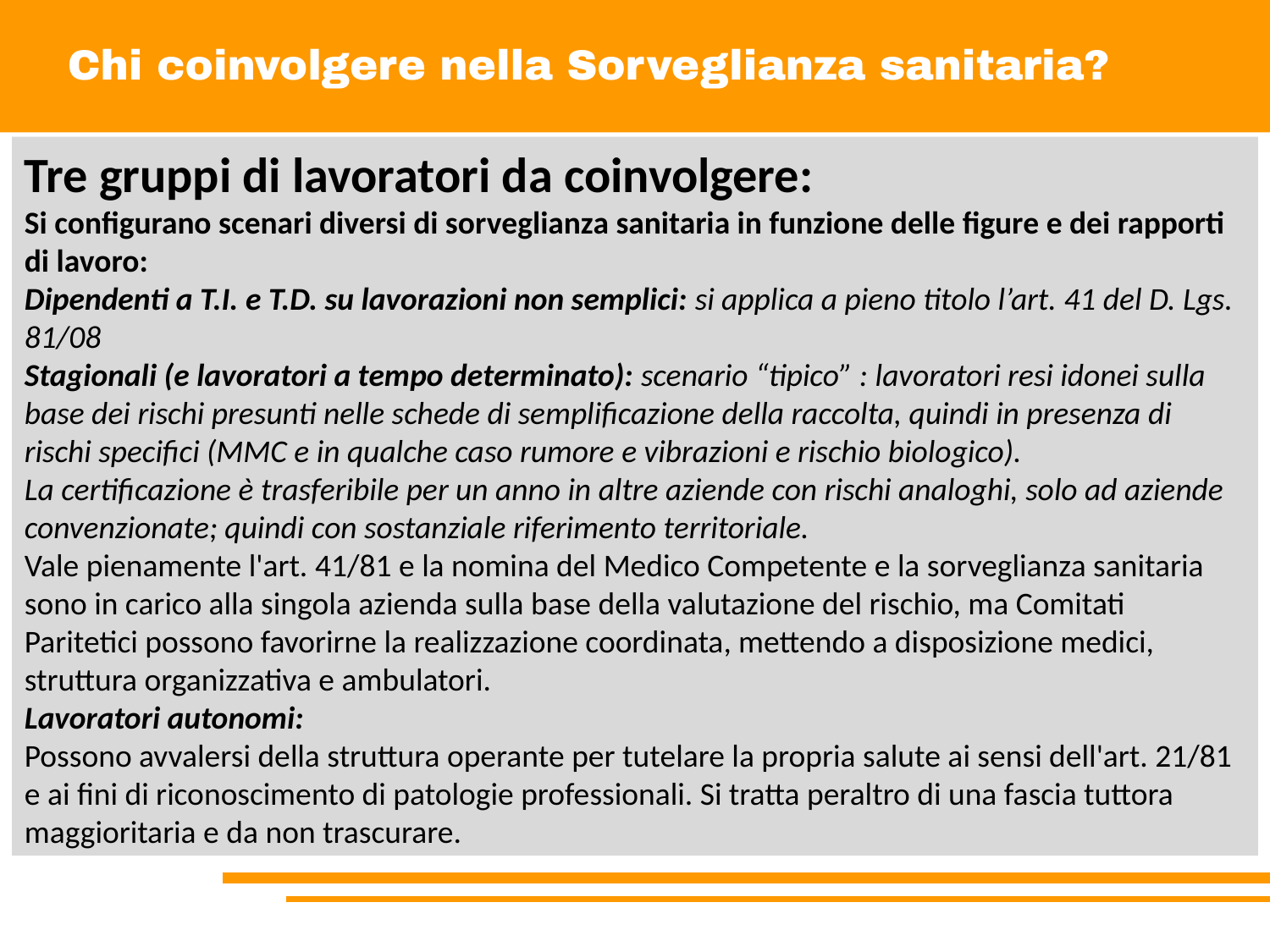

Chi coinvolgere nella Sorveglianza sanitaria?
Tre gruppi di lavoratori da coinvolgere:
Si configurano scenari diversi di sorveglianza sanitaria in funzione delle figure e dei rapporti di lavoro:
Dipendenti a T.I. e T.D. su lavorazioni non semplici: si applica a pieno titolo l’art. 41 del D. Lgs. 81/08
Stagionali (e lavoratori a tempo determinato): scenario “tipico” : lavoratori resi idonei sulla base dei rischi presunti nelle schede di semplificazione della raccolta, quindi in presenza di rischi specifici (MMC e in qualche caso rumore e vibrazioni e rischio biologico).
La certificazione è trasferibile per un anno in altre aziende con rischi analoghi, solo ad aziende convenzionate; quindi con sostanziale riferimento territoriale.
Vale pienamente l'art. 41/81 e la nomina del Medico Competente e la sorveglianza sanitaria sono in carico alla singola azienda sulla base della valutazione del rischio, ma Comitati Paritetici possono favorirne la realizzazione coordinata, mettendo a disposizione medici, struttura organizzativa e ambulatori.
Lavoratori autonomi:
Possono avvalersi della struttura operante per tutelare la propria salute ai sensi dell'art. 21/81 e ai fini di riconoscimento di patologie professionali. Si tratta peraltro di una fascia tuttora maggioritaria e da non trascurare.